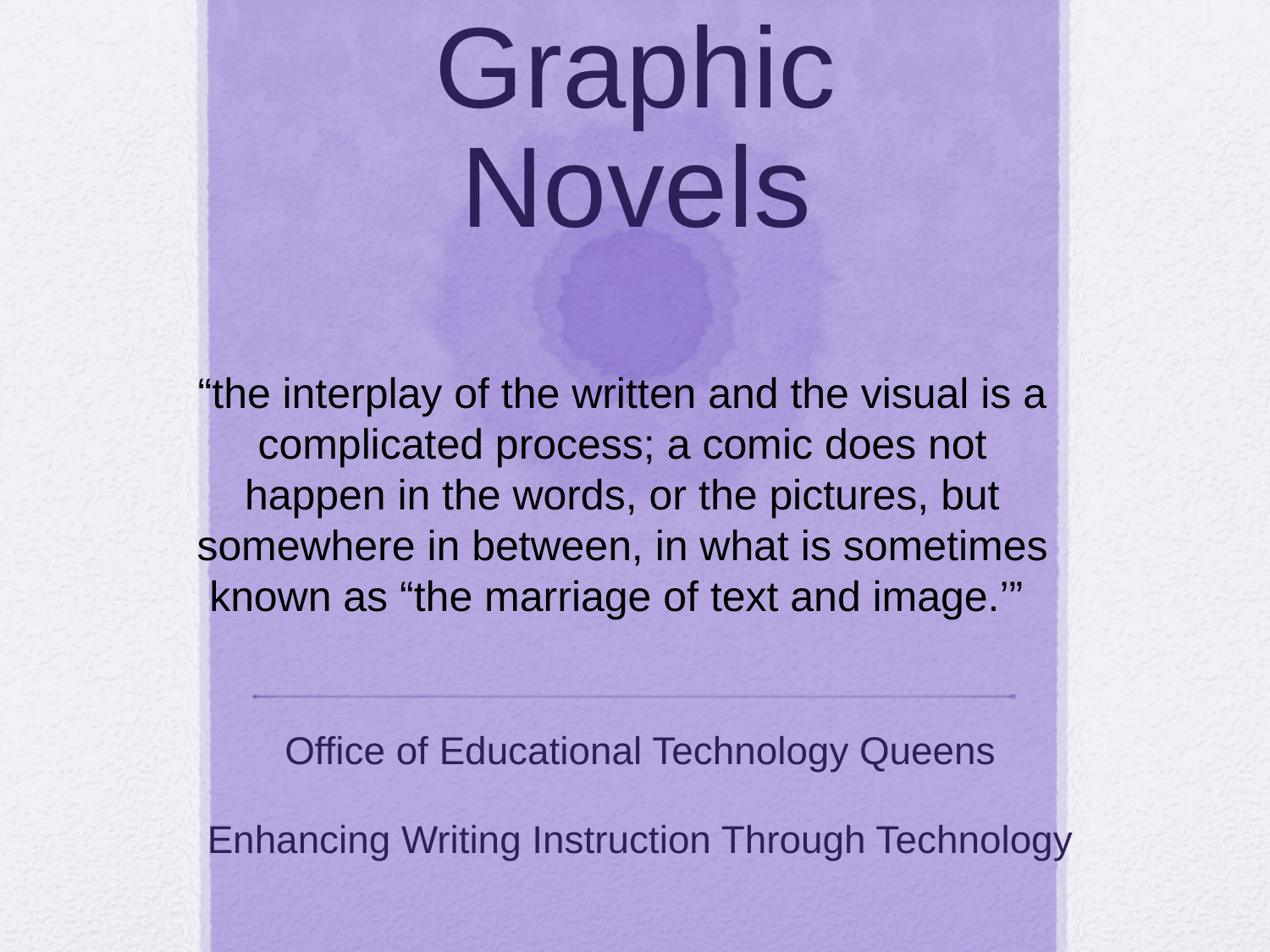

# Graphic Novels
“the interplay of the written and the visual is a complicated process; a comic does not happen in the words, or the pictures, but somewhere in between, in what is sometimes known as “the marriage of text and image.’”

Office of Educational Technology Queens
Enhancing Writing Instruction Through Technology